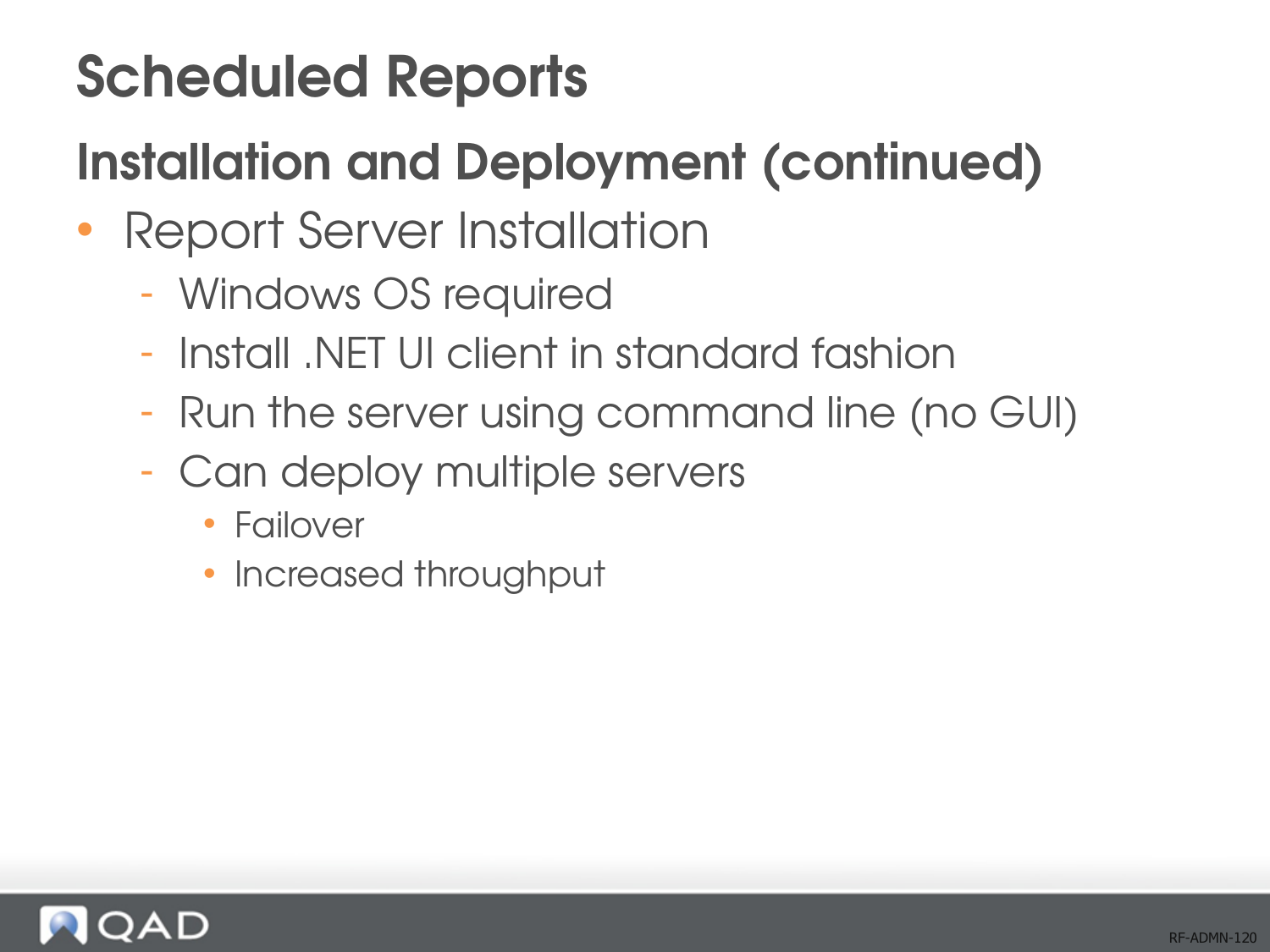

# Scheduled Reports
Installation and Deployment (continued)
Report Server Installation
Windows OS required
Install .NET UI client in standard fashion
Run the server using command line (no GUI)
Can deploy multiple servers
Failover
Increased throughput
RF-ADMN-120